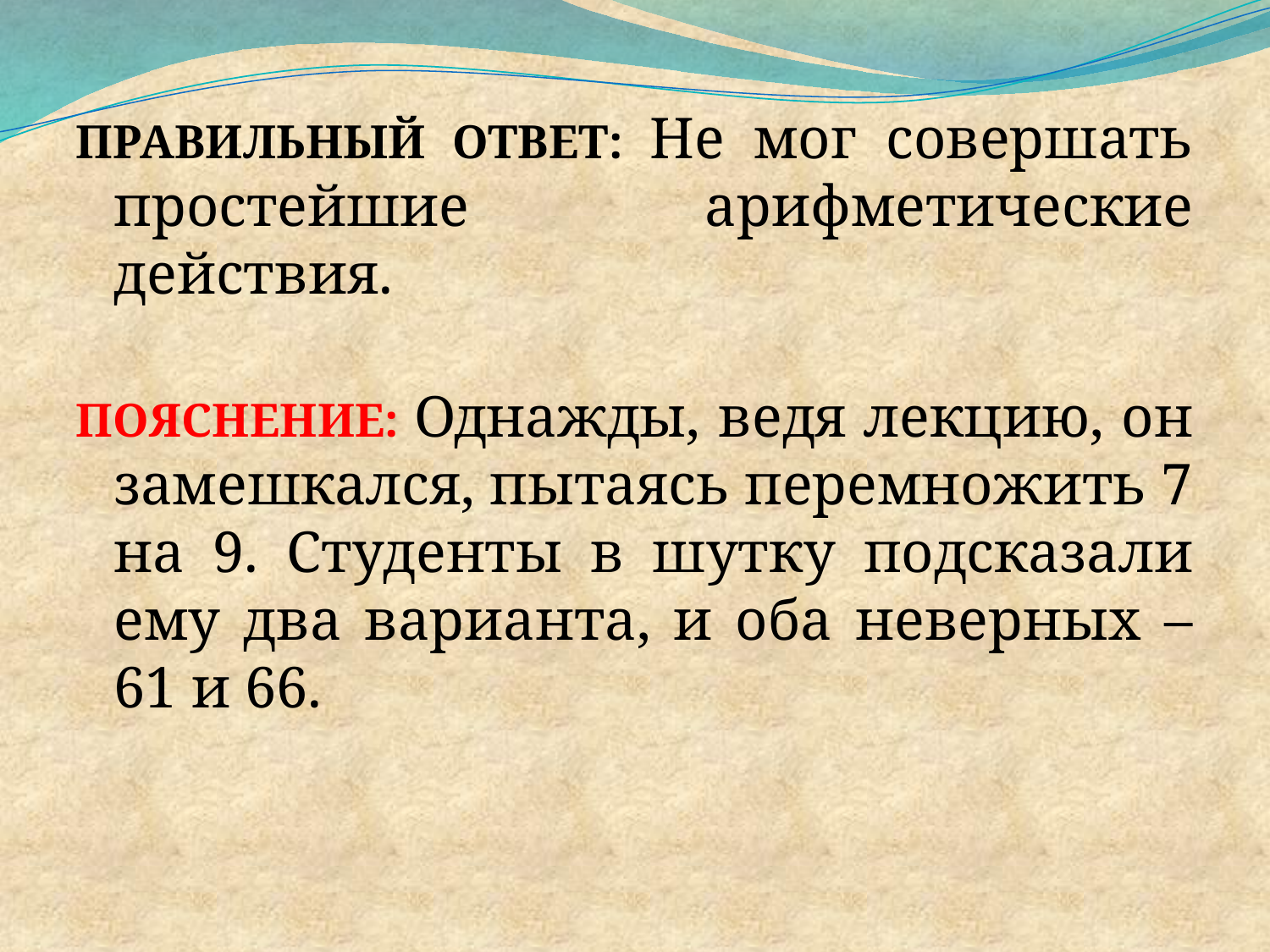

ПРАВИЛЬНЫЙ ОТВЕТ: Не мог совершать простейшие арифметические действия.

ПОЯСНЕНИЕ: Однажды, ведя лекцию, он замешкался, пытаясь перемножить 7 на 9. Студенты в шутку подсказали ему два варианта, и оба неверных – 61 и 66.